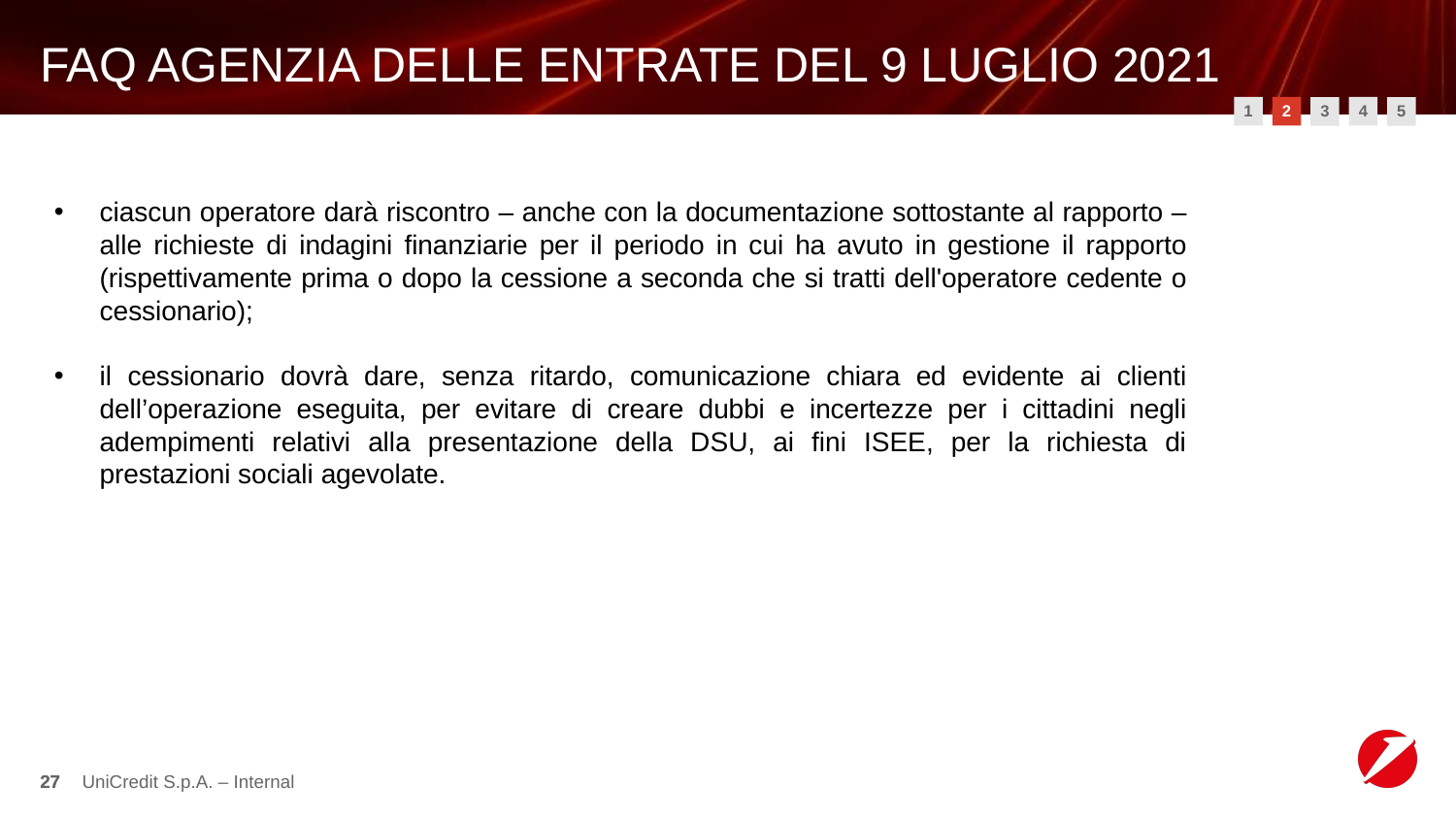

# FAQ AGENZIA DELLE ENTRATE DEL 9 LUGLIO 2021
1
2
4
3
5

ciascun operatore darà riscontro – anche con la documentazione sottostante al rapporto – alle richieste di indagini finanziarie per il periodo in cui ha avuto in gestione il rapporto (rispettivamente prima o dopo la cessione a seconda che si tratti dell'operatore cedente o cessionario);

il cessionario dovrà dare, senza ritardo, comunicazione chiara ed evidente ai clienti dell’operazione eseguita, per evitare di creare dubbi e incertezze per i cittadini negli adempimenti relativi alla presentazione della DSU, ai fini ISEE, per la richiesta di prestazioni sociali agevolate.

UniCredit S.p.A. – Internal